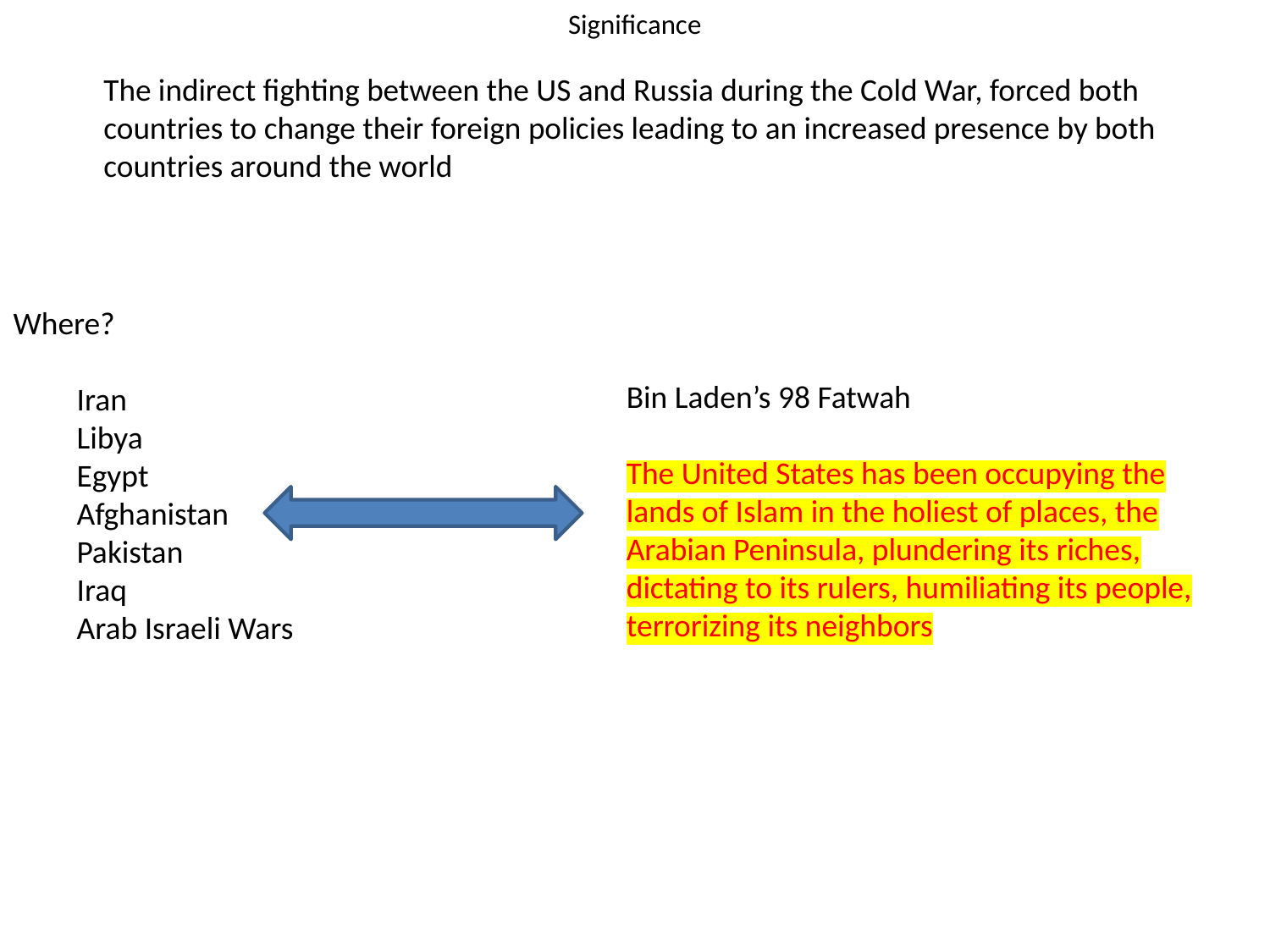

# Significance
	The indirect fighting between the US and Russia during the Cold War, forced both countries to change their foreign policies leading to an increased presence by both countries around the world

Where?

Iran
Libya
Egypt
Afghanistan
Pakistan
Iraq
Arab Israeli Wars
Bin Laden’s 98 Fatwah

The United States has been occupying the lands of Islam in the holiest of places, the Arabian Peninsula, plundering its riches, dictating to its rulers, humiliating its people, terrorizing its neighbors